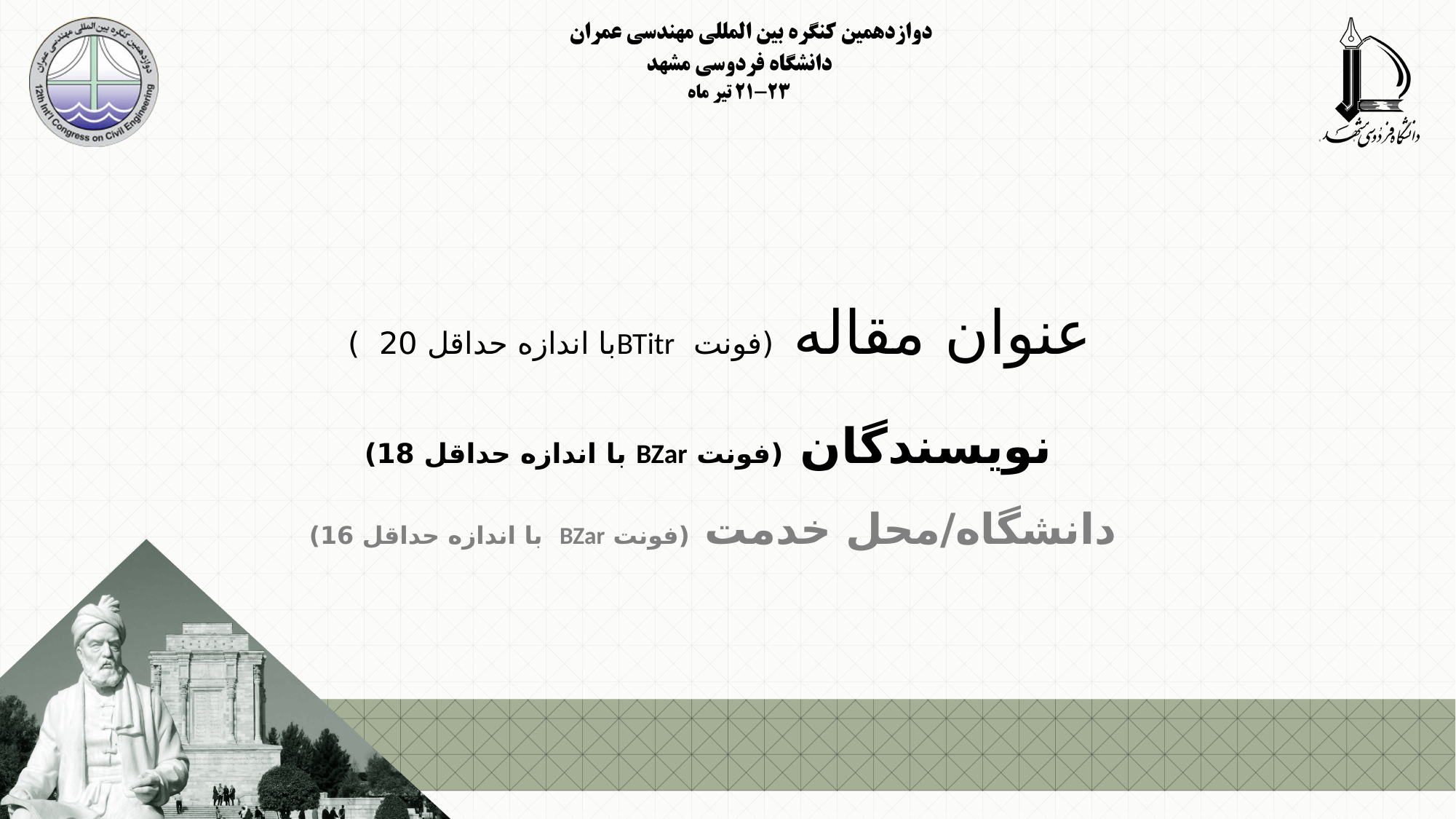

عنوان مقاله (فونت  BTitrبا اندازه حداقل 20  )
نویسندگان (فونت BZar با اندازه حداقل 18)
دانشگاه/محل خدمت (فونت BZar  با اندازه حداقل 16)